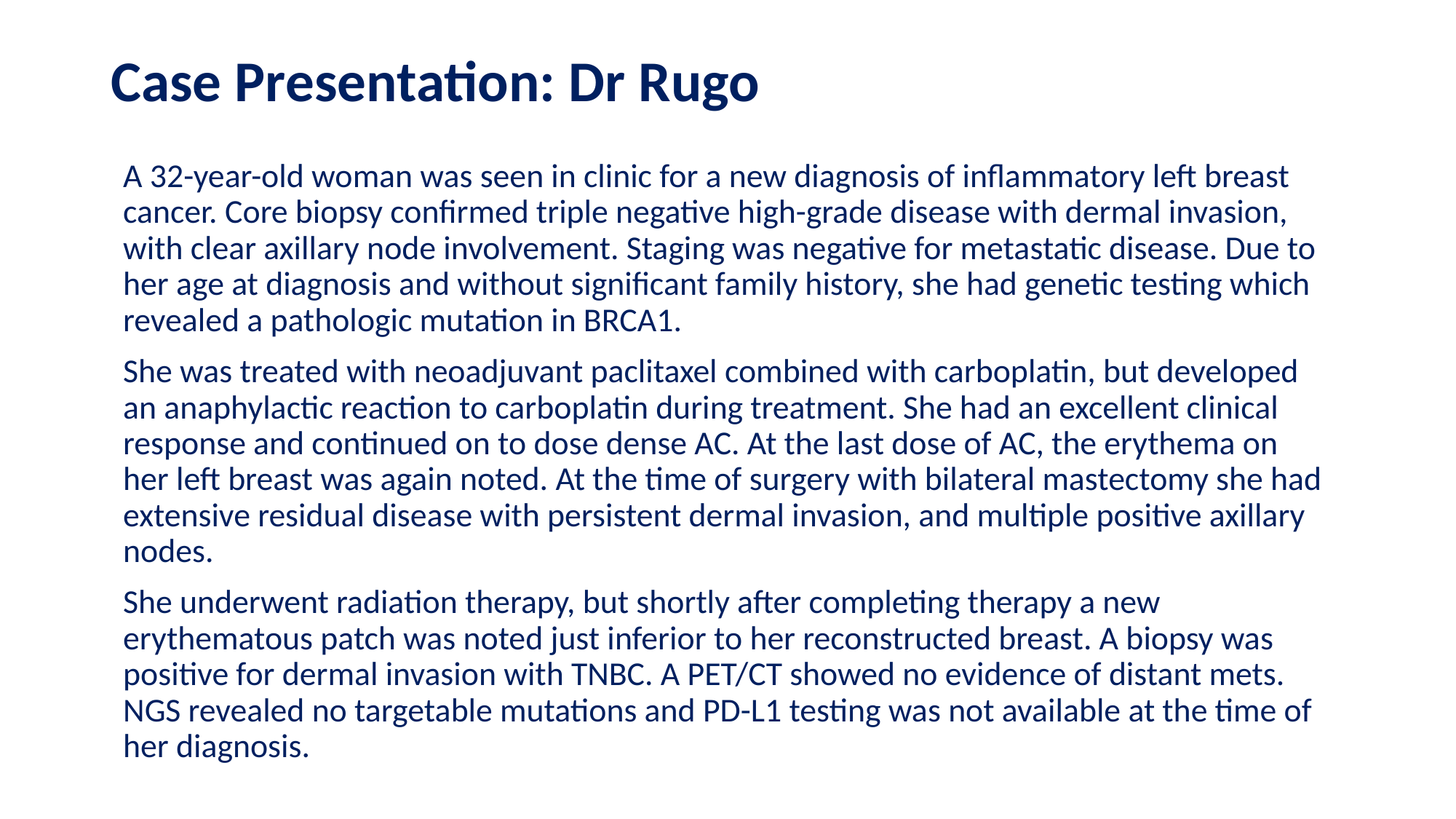

# Case Presentation: Dr Rugo
A 32-year-old woman was seen in clinic for a new diagnosis of inflammatory left breast cancer. Core biopsy confirmed triple negative high-grade disease with dermal invasion, with clear axillary node involvement. Staging was negative for metastatic disease. Due to her age at diagnosis and without significant family history, she had genetic testing which revealed a pathologic mutation in BRCA1.
She was treated with neoadjuvant paclitaxel combined with carboplatin, but developed an anaphylactic reaction to carboplatin during treatment. She had an excellent clinical response and continued on to dose dense AC. At the last dose of AC, the erythema on her left breast was again noted. At the time of surgery with bilateral mastectomy she had extensive residual disease with persistent dermal invasion, and multiple positive axillary nodes.
She underwent radiation therapy, but shortly after completing therapy a new erythematous patch was noted just inferior to her reconstructed breast. A biopsy was positive for dermal invasion with TNBC. A PET/CT showed no evidence of distant mets.  NGS revealed no targetable mutations and PD-L1 testing was not available at the time of her diagnosis.